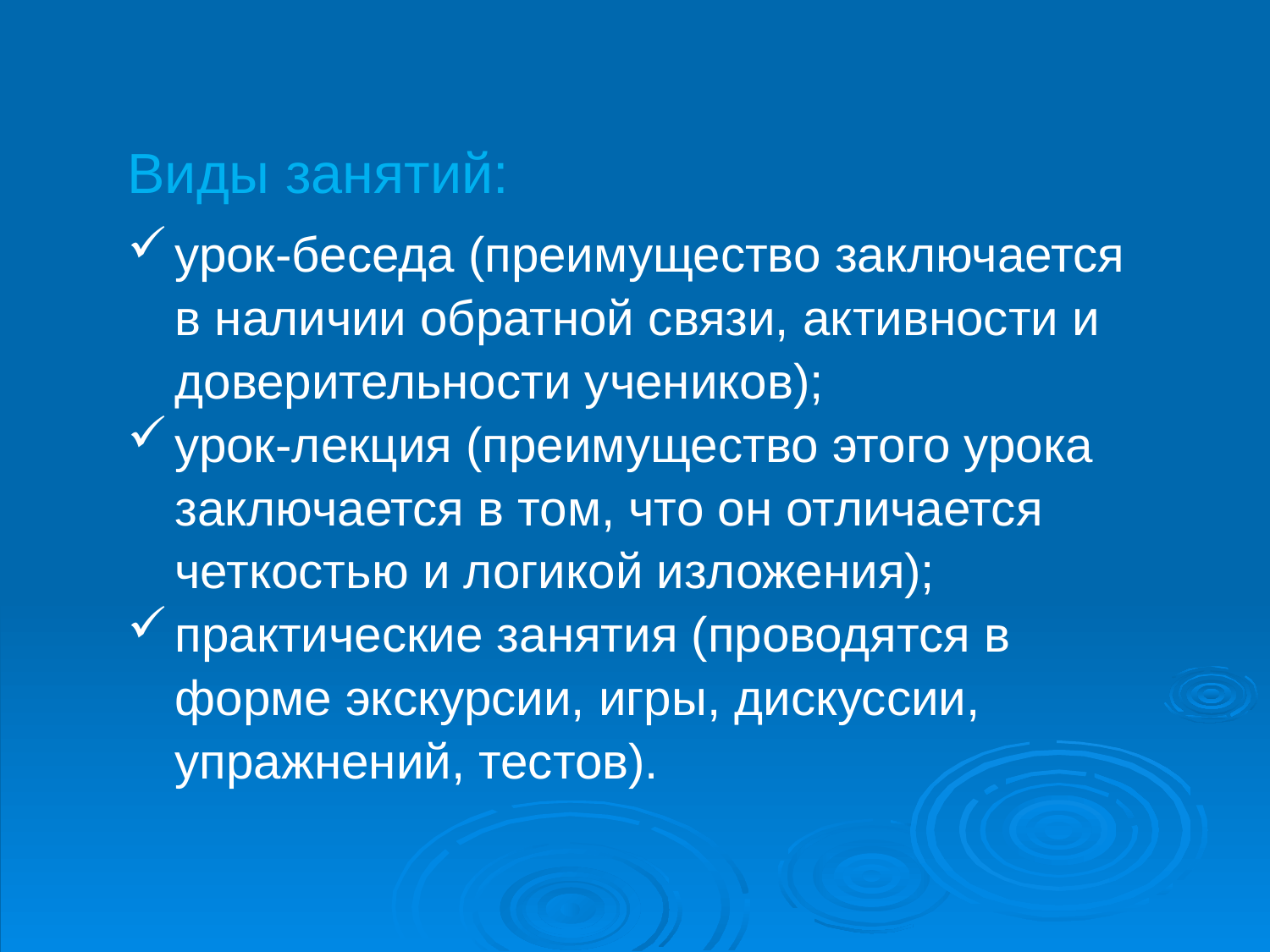

Виды занятий:
урок-беседа (преимущество заключается в наличии обратной связи, активности и доверительности учеников);
урок-лекция (преимущество этого урока заключается в том, что он отличается четкостью и логикой изложения);
практические занятия (проводятся в форме экскурсии, игры, дискуссии, упражнений, тестов).